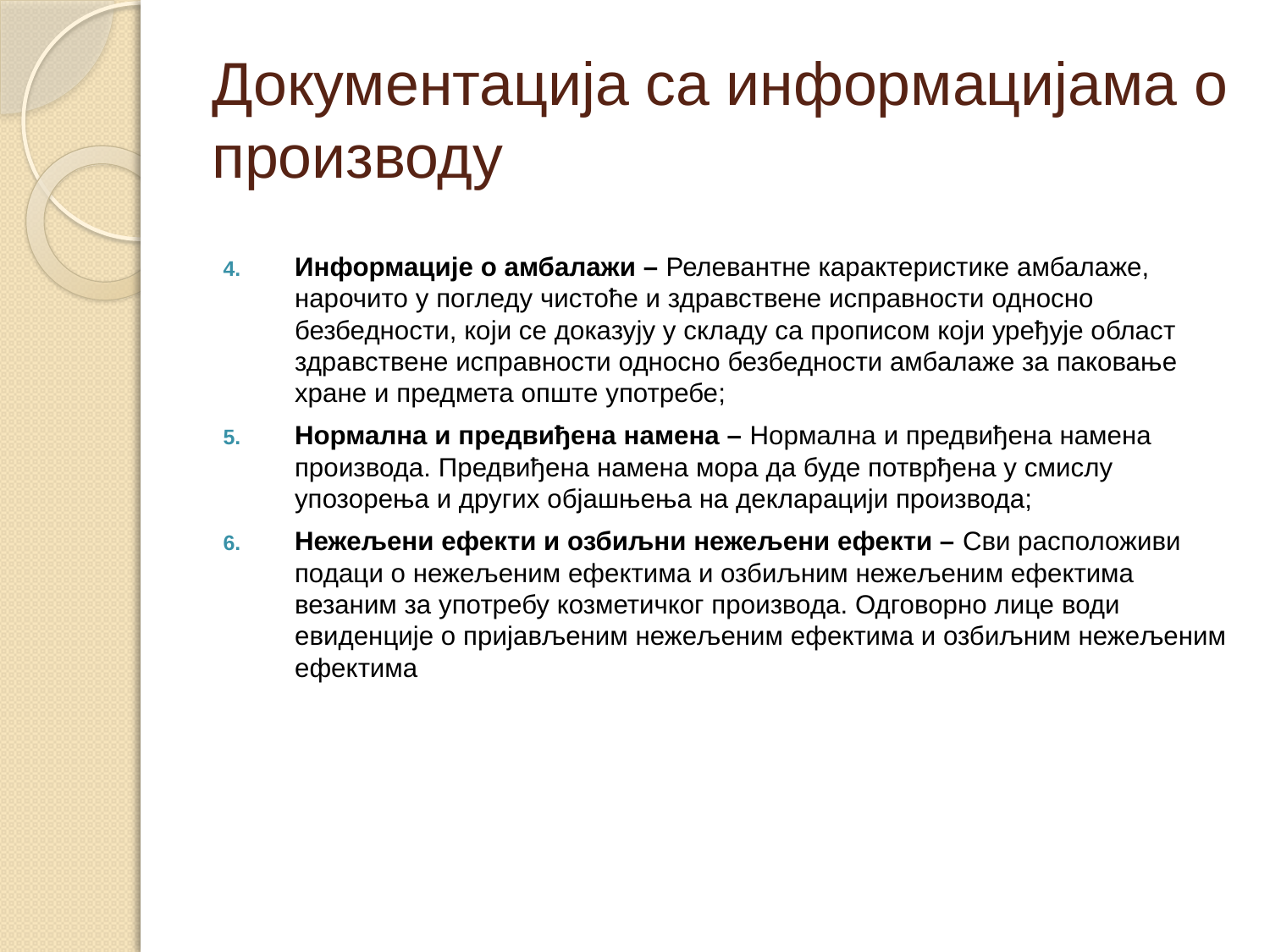

# Документација са информацијама о производу

Информације о амбалажи – Релевантне карактеристике амбалаже, нарочито у погледу чистоће и здравствене исправности односно безбедности, који се доказују у складу са прописом који уређује област здравствене исправности односно безбедности амбалаже за паковање хране и предмета опште употребе;
Нормална и предвиђена намена – Нормална и предвиђена намена производа. Предвиђена намена мора да буде потврђена у смислу упозорења и других објашњења на декларацији производа;
Нежељени ефекти и озбиљни нежељени ефекти – Сви расположиви подаци о нежељеним ефектима и озбиљним нежељеним ефектима везаним за употребу козметичког производа. Одговорно лице води евиденције о пријављеним нежељеним ефектима и озбиљним нежељеним ефектима